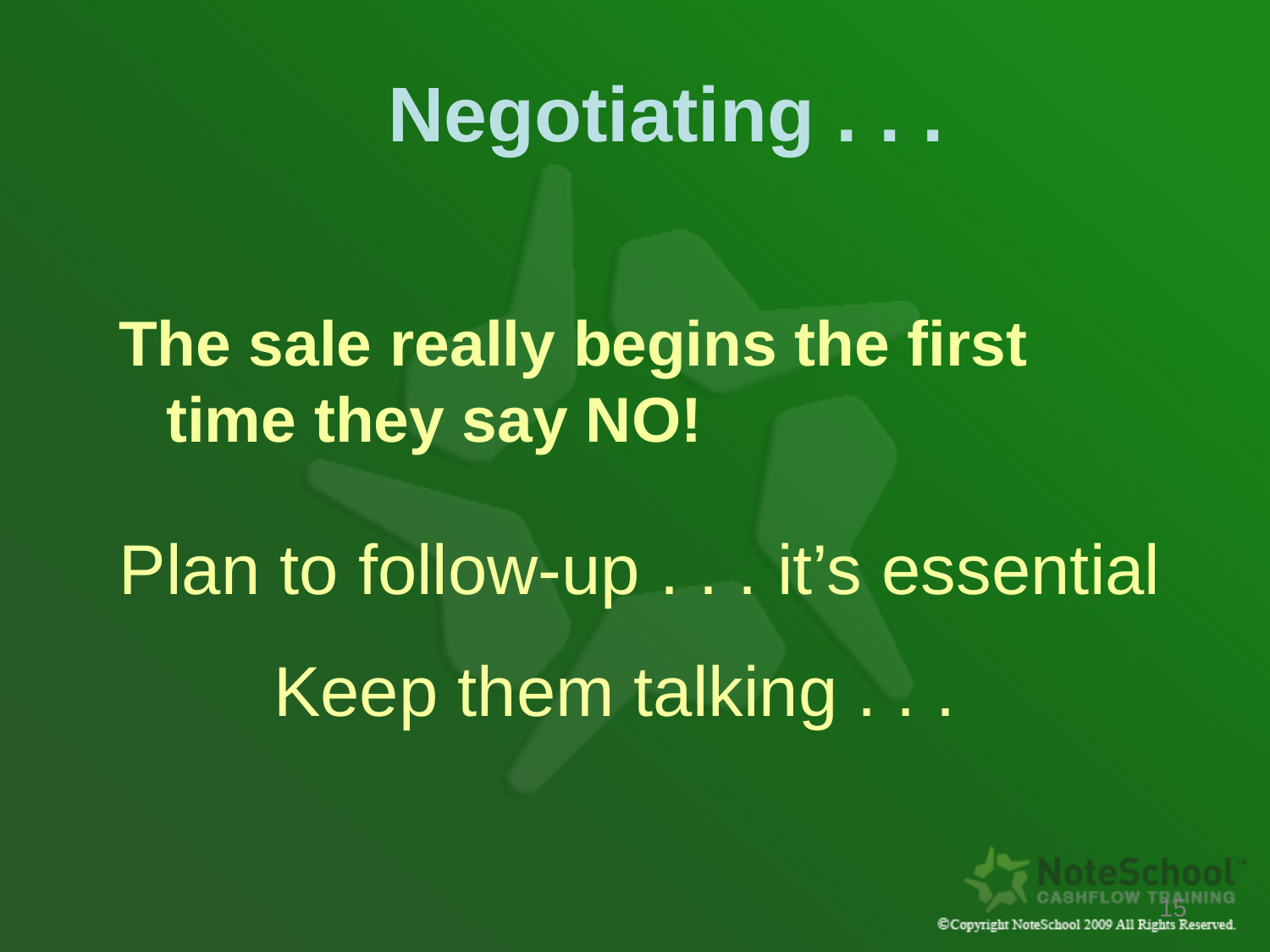

# Negotiating . . .
The sale really begins the first time they say NO!
Plan to follow-up . . . it’s essential
Keep them talking . . .